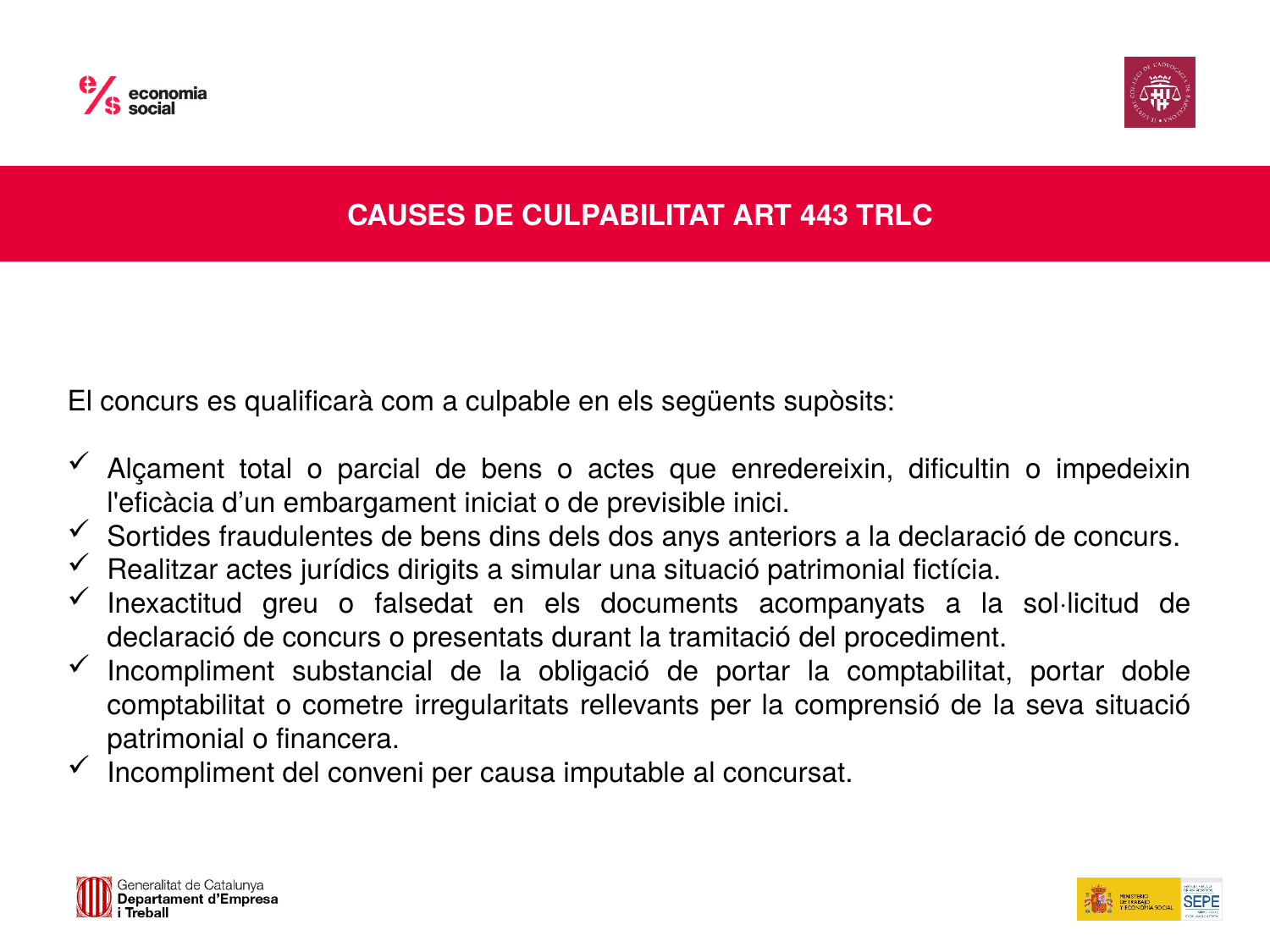

CAUSES DE CULPABILITAT ART 443 TRLC

El concurs es qualificarà com a culpable en els següents supòsits:

Alçament total o parcial de bens o actes que enredereixin, dificultin o impedeixin l'eficàcia d’un embargament iniciat o de previsible inici.
Sortides fraudulentes de bens dins dels dos anys anteriors a la declaració de concurs.
Realitzar actes jurídics dirigits a simular una situació patrimonial fictícia.
Inexactitud greu o falsedat en els documents acompanyats a la sol·licitud de declaració de concurs o presentats durant la tramitació del procediment.
Incompliment substancial de la obligació de portar la comptabilitat, portar doble comptabilitat o cometre irregularitats rellevants per la comprensió de la seva situació patrimonial o financera.
Incompliment del conveni per causa imputable al concursat.